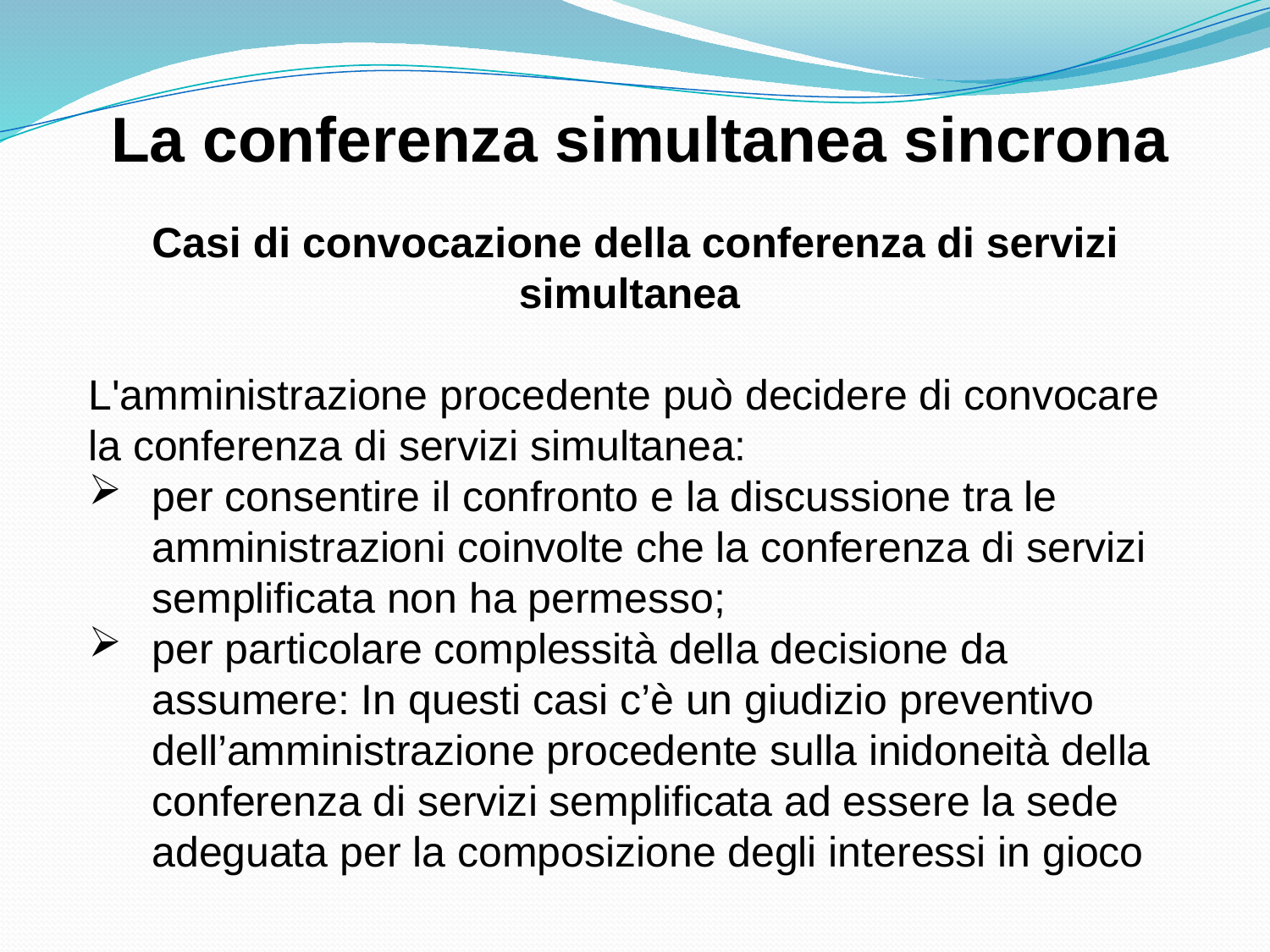

# La conferenza simultanea sincrona
Casi di convocazione della conferenza di servizi simultanea

L'amministrazione procedente può decidere di convocare la conferenza di servizi simultanea:
per consentire il confronto e la discussione tra le amministrazioni coinvolte che la conferenza di servizi semplificata non ha permesso;
per particolare complessità della decisione da assumere: In questi casi c’è un giudizio preventivo dell’amministrazione procedente sulla inidoneità della conferenza di servizi semplificata ad essere la sede adeguata per la composizione degli interessi in gioco